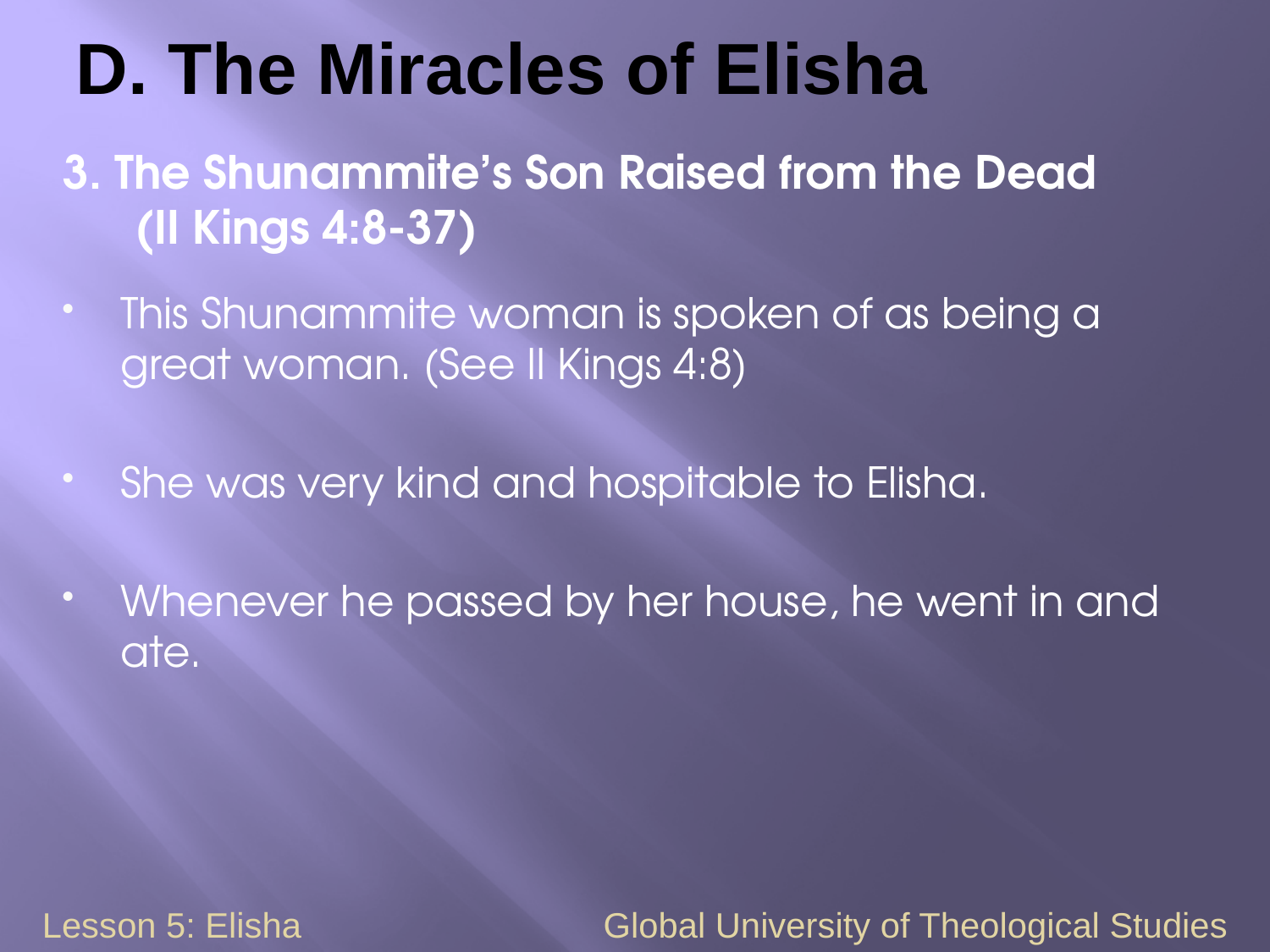

# D. The Miracles of Elisha
3. The Shunammite’s Son Raised from the Dead       (II Kings 4:8-37)

This Shunammite woman is spoken of as being a great woman. (See II Kings 4:8)

She was very kind and hospitable to Elisha.

Whenever he passed by her house, he went in and ate.
Lesson 5: Elisha                               Global University of Theological Studies